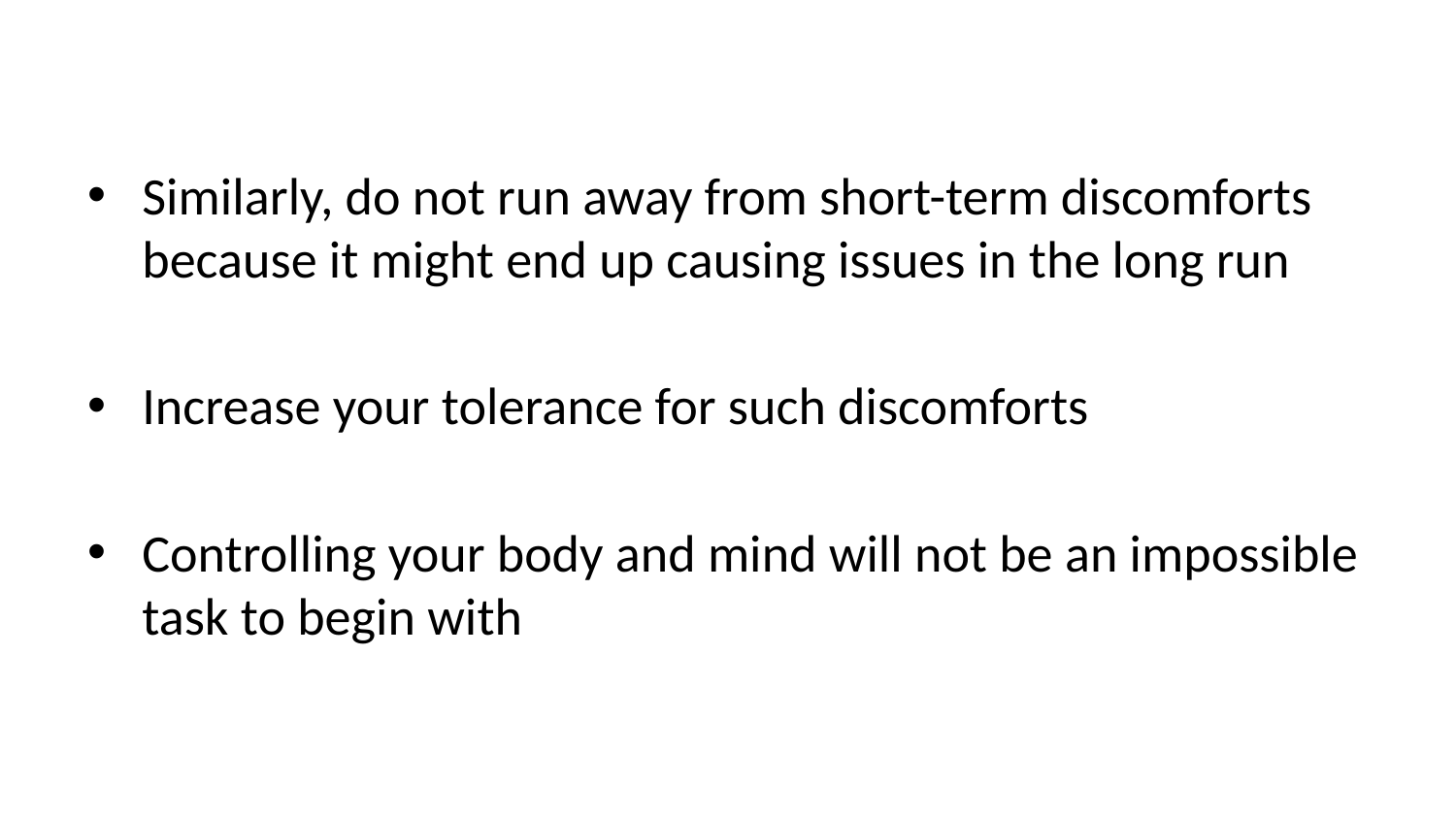

Similarly, do not run away from short-term discomforts because it might end up causing issues in the long run

Increase your tolerance for such discomforts

Controlling your body and mind will not be an impossible task to begin with